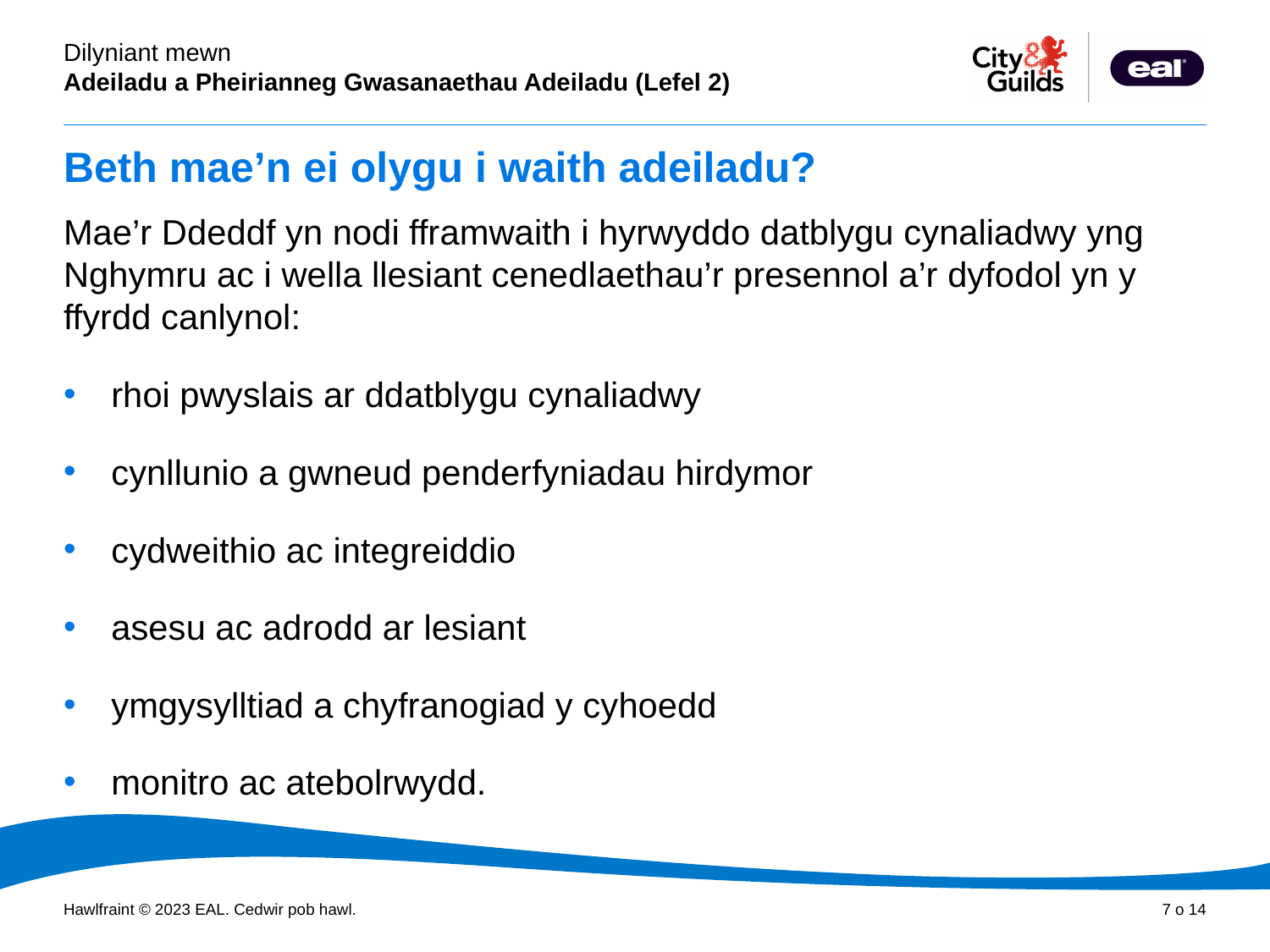

# Beth mae’n ei olygu i waith adeiladu?
Mae’r Ddeddf yn nodi fframwaith i hyrwyddo datblygu cynaliadwy yng Nghymru ac i wella llesiant cenedlaethau’r presennol a’r dyfodol yn y ffyrdd canlynol:
rhoi pwyslais ar ddatblygu cynaliadwy
cynllunio a gwneud penderfyniadau hirdymor
cydweithio ac integreiddio
asesu ac adrodd ar lesiant
ymgysylltiad a chyfranogiad y cyhoedd
monitro ac atebolrwydd.